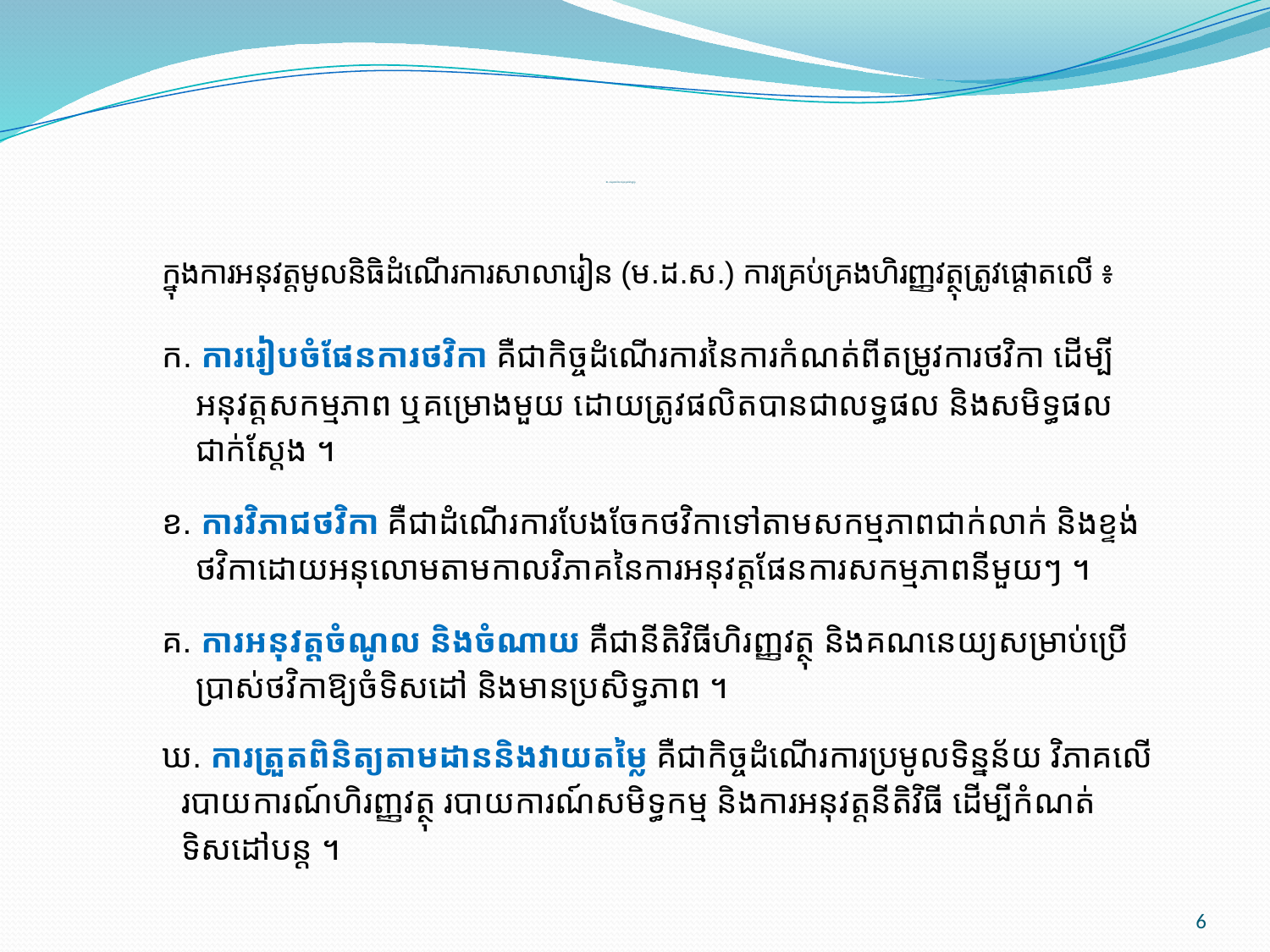

# III. ទស្សនាទាននៃការគ្រប់គ្រងហិរញ្ញវត្ថុ

	ក្នុងការអនុវត្ដមូលនិធិដំណើរការសាលារៀន (ម.ដ.ស.) ការគ្រប់គ្រង​ហិរញ្ញវត្ថុត្រូវផ្តោតលើ ៖

	ក. ការរៀបចំផែនការថវិកា គឺជាកិច្ចដំណើរការនៃការកំណត់ពីតម្រូវការថវិកា ដើម្បី
	    អនុវត្ដសកម្មភាព ឬគម្រោងមួយ ដោយត្រូវផលិតបានជាលទ្ធផល និងសមិទ្ធផល
	    ជាក់ស្តែង ។

	ខ. ការវិភាជថវិកា គឺជាដំណើរការបែងចែកថវិកាទៅតាមសកម្មភាពជាក់លាក់ និងខ្ទង់
	    ថវិកាដោយអនុលោមតាមកាលវិភាគនៃការអនុវត្ដផែនការសកម្មភាពនីមួយៗ ។

	គ. ការអនុវត្តចំណូល និងចំណាយ គឺជានីតិវិធីហិរញ្ញវត្ថុ និងគណនេយ្យសម្រាប់ប្រើ
	    ប្រាស់ថវិកាឱ្យចំទិសដៅ និងមានប្រសិទ្ធភាព ។

	ឃ. ការត្រួតពិនិត្យតាមដាននិងវាយតម្លៃ គឺជាកិច្ចដំណើរការប្រមូលទិន្នន័យ វិភាគលើ
                 របាយការណ៍ហិរញ្ញវត្ថុ របាយការណ៍សមិទ្ធកម្ម និងការអនុវត្តនីតិវិធី ដើម្បីកំណត់
                 ទិសដៅបន្ត ។

6